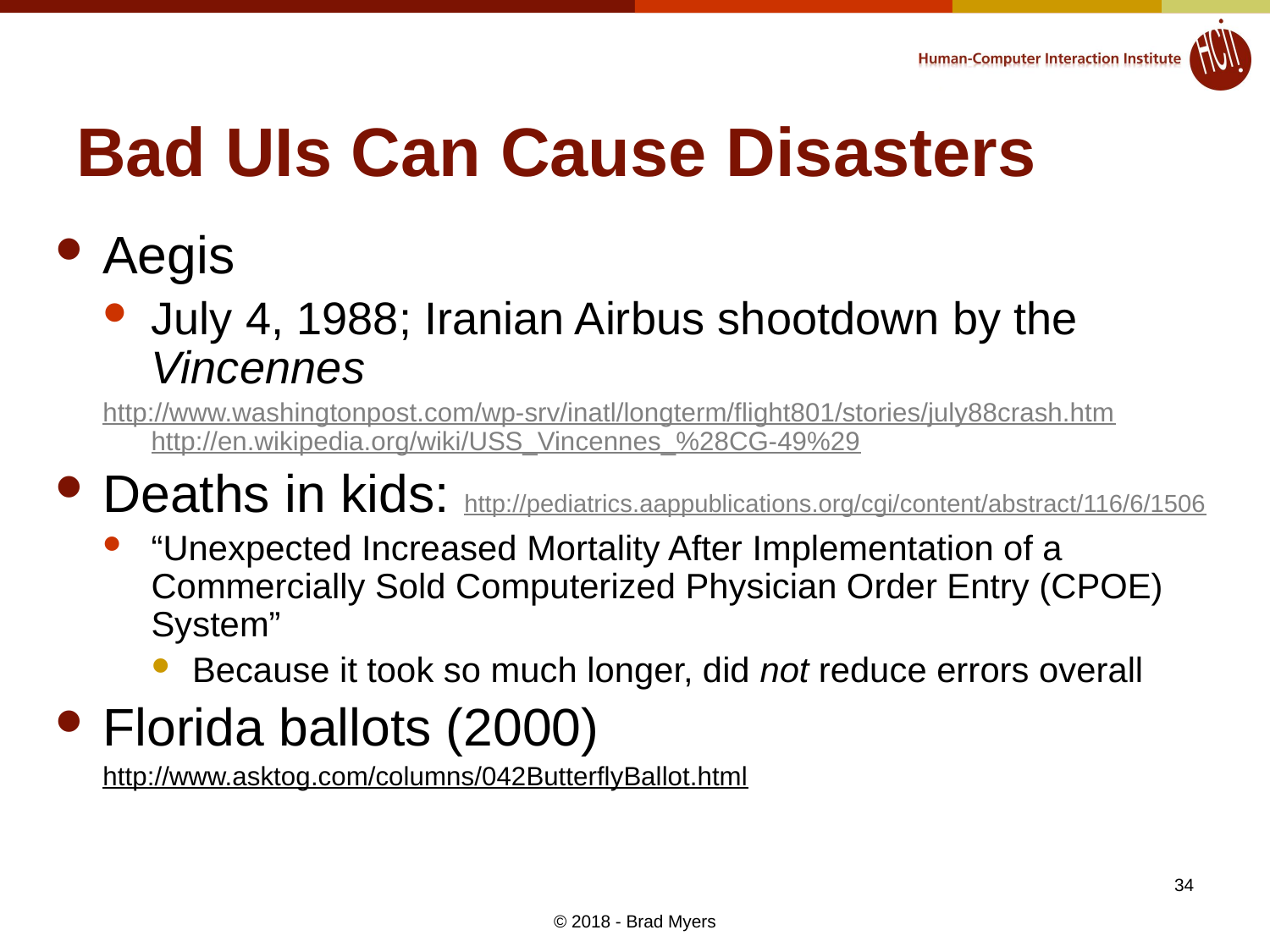

# Bad UIs Can Cause Disasters
Aegis
July 4, 1988; Iranian Airbus shootdown by the Vincennes
http://www.washingtonpost.com/wp-srv/inatl/longterm/flight801/stories/july88crash.htm http://en.wikipedia.org/wiki/USS_Vincennes_%28CG-49%29
Deaths in kids: http://pediatrics.aappublications.org/cgi/content/abstract/116/6/1506
“Unexpected Increased Mortality After Implementation of a Commercially Sold Computerized Physician Order Entry (CPOE) System”
Because it took so much longer, did not reduce errors overall
Florida ballots (2000)
http://www.asktog.com/columns/042ButterflyBallot.html
34
© 2018 - Brad Myers